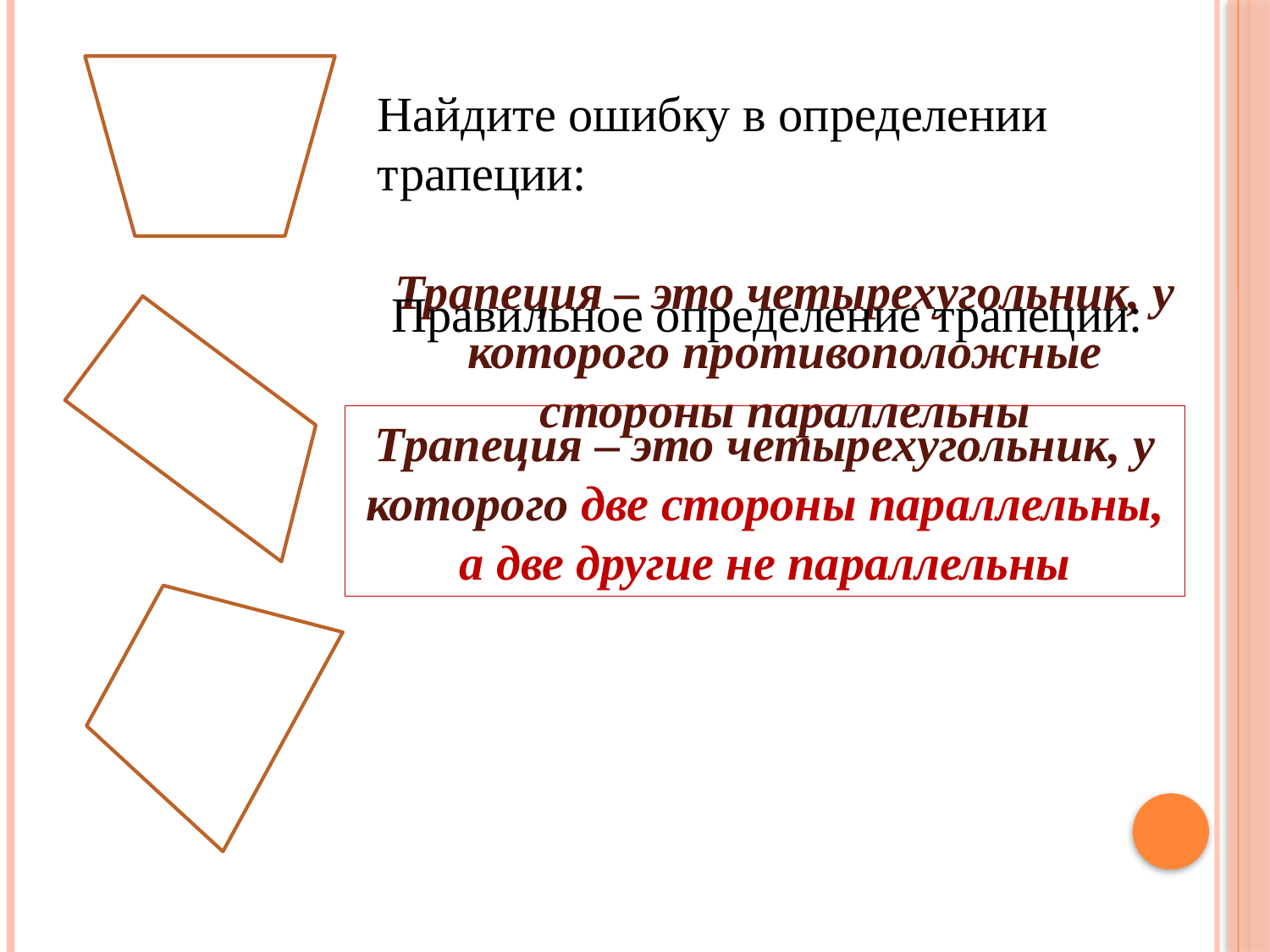

Найдите ошибку в определении трапеции:

Трапеция – это четырехугольник, у которого противоположные стороны параллельны
Правильное определение трапеции:
Трапеция – это четырехугольник, у которого две стороны параллельны, а две другие не параллельны